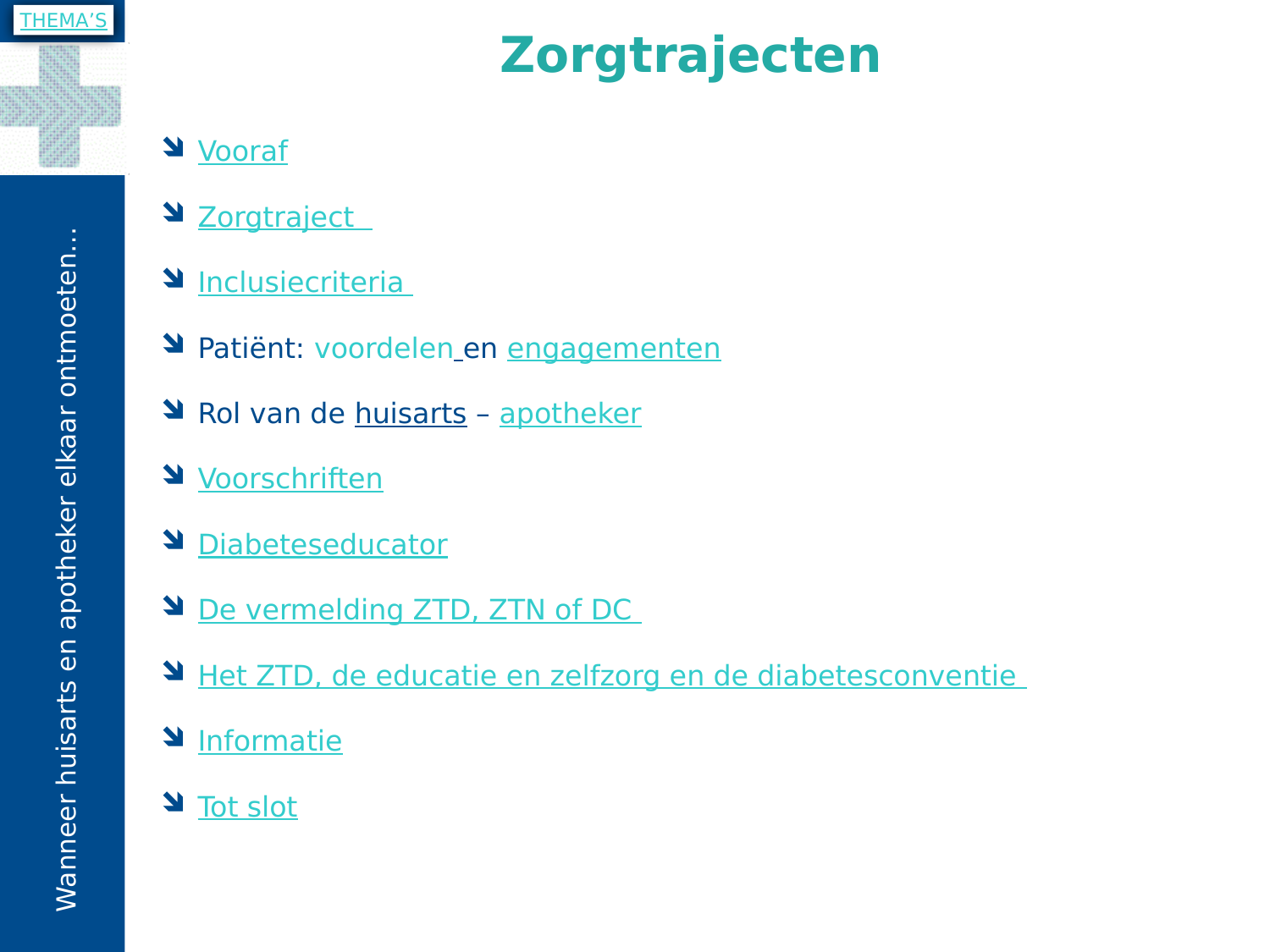

THEMA’S
Zorgtrajecten
Vooraf
Zorgtraject
Inclusiecriteria
Patiënt: voordelen en engagementen
Rol van de huisarts – apotheker
Voorschriften
Diabeteseducator
De vermelding ZTD, ZTN of DC
Het ZTD, de educatie en zelfzorg en de diabetesconventie
Informatie
Tot slot